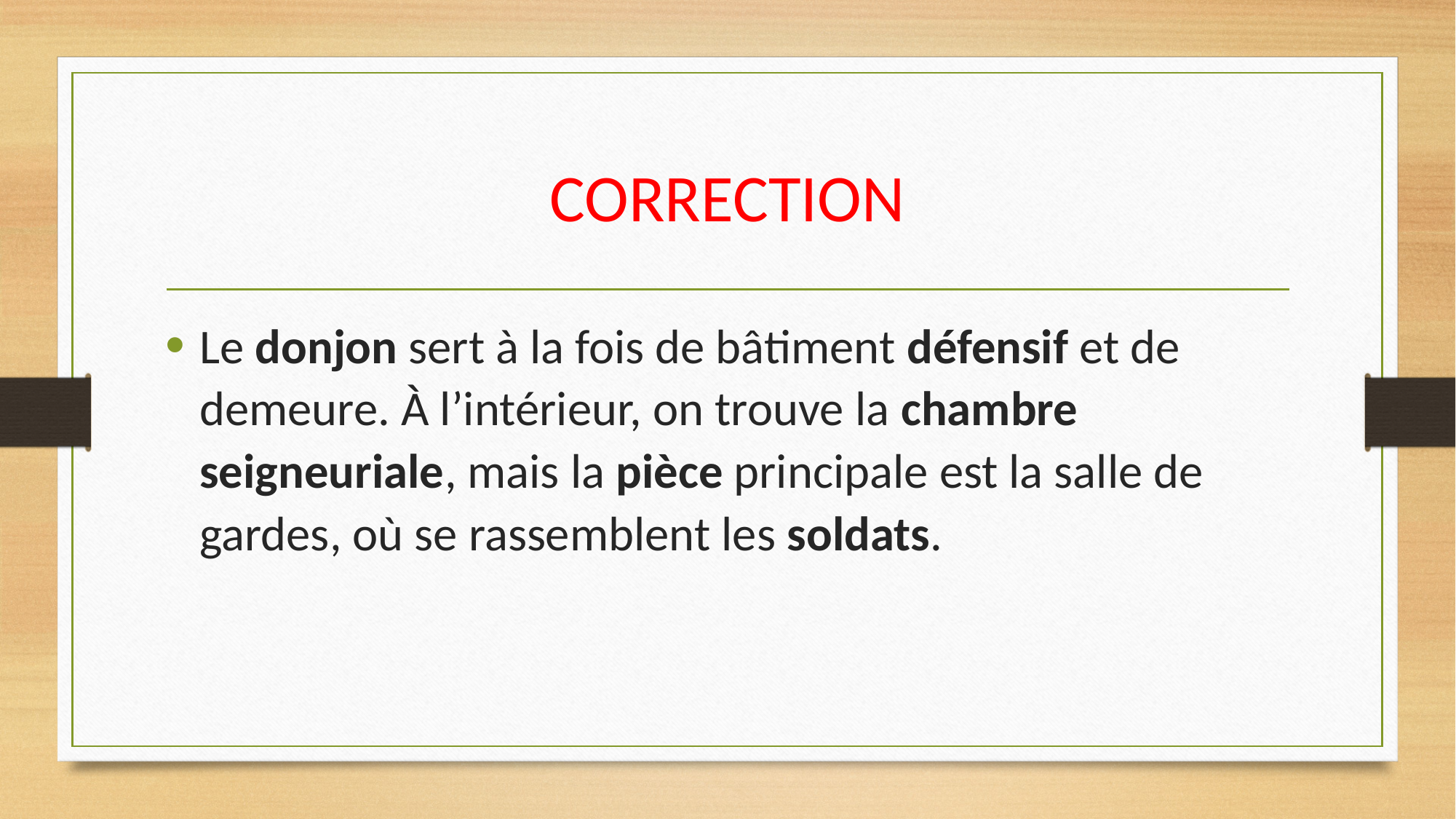

# CORRECTION
Le donjon sert à la fois de bâtiment défensif et de demeure. À l’intérieur, on trouve la chambre seigneuriale, mais la pièce principale est la salle de gardes, où se rassemblent les soldats.